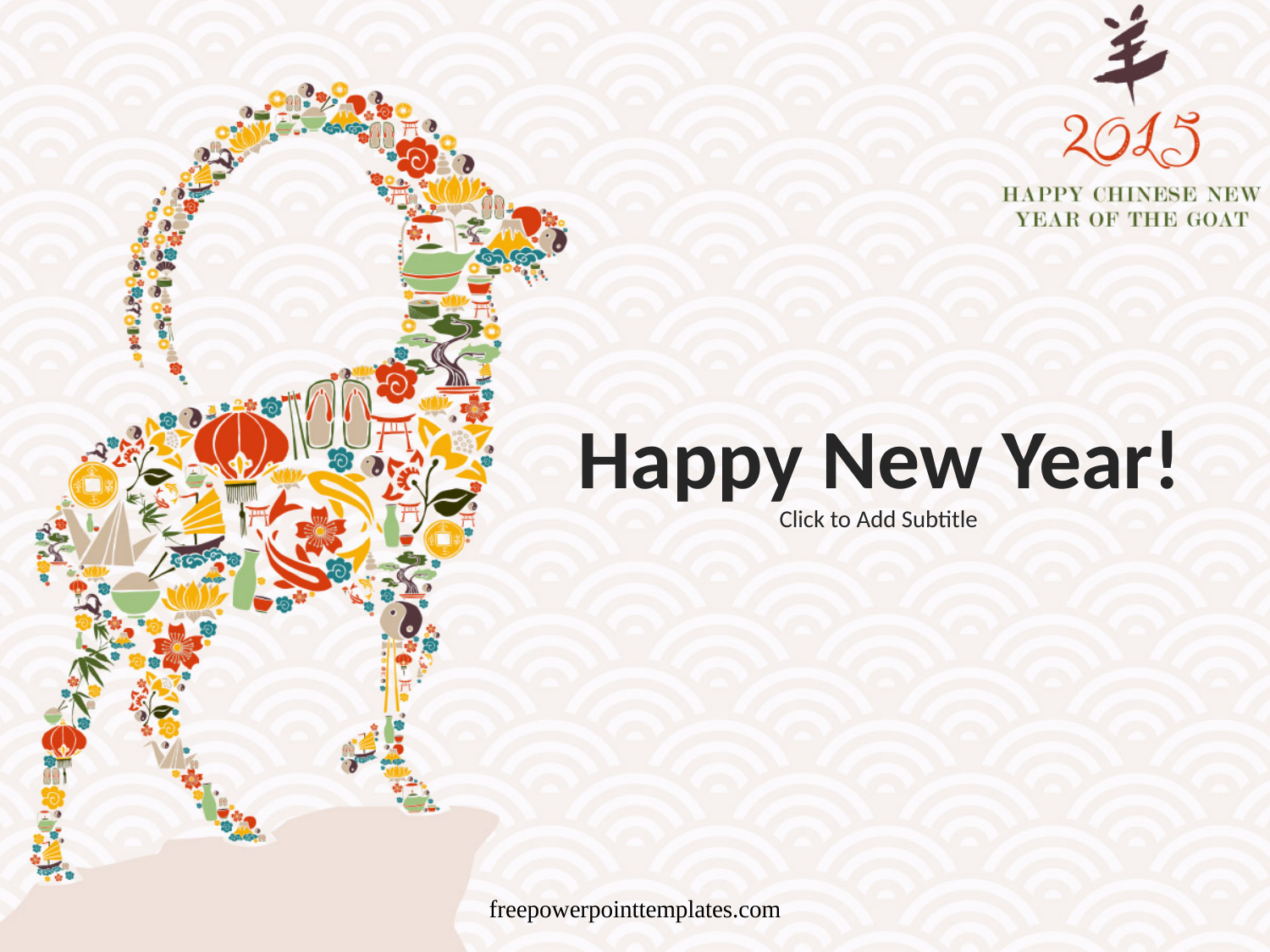

# Happy New Year!
Click to Add Subtitle
freepowerpointtemplates.com